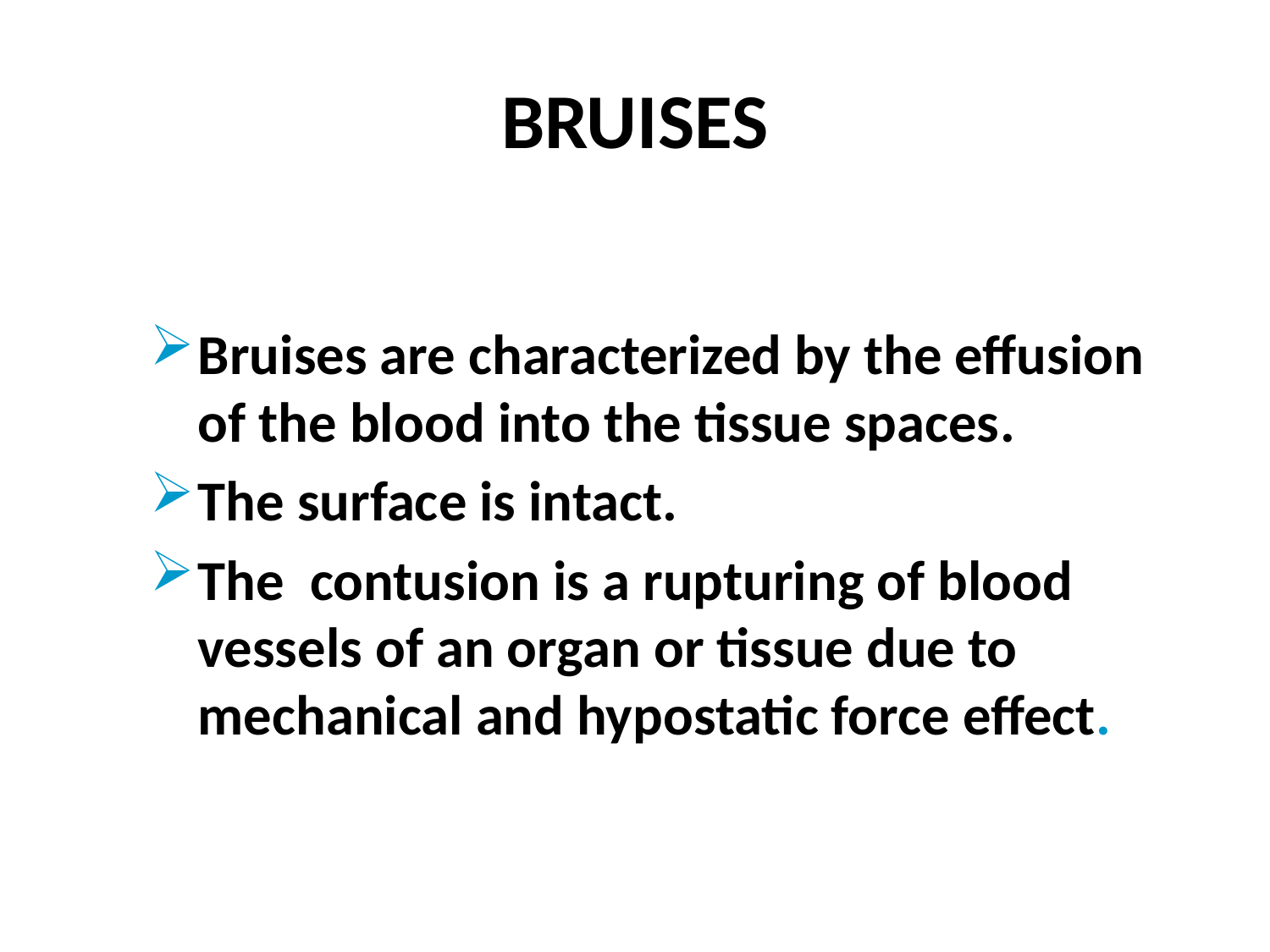

# BRUISES

Bruises are characterized by the effusion of the blood into the tissue spaces.
The surface is intact.
The  contusion is a rupturing of blood vessels of an organ or tissue due to mechanical and hypostatic force effect.